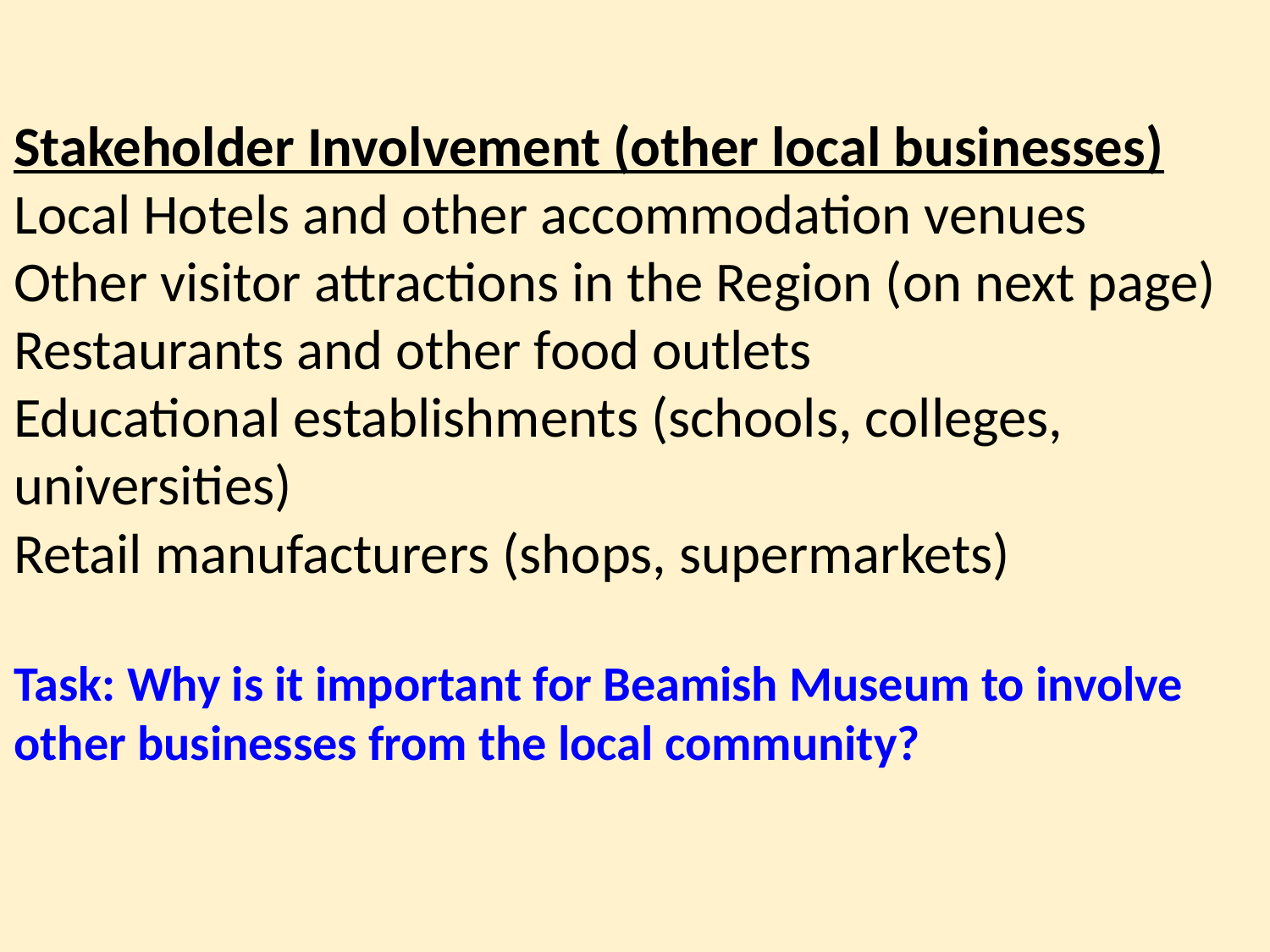

# Stakeholder Involvement (other local businesses) Local Hotels and other accommodation venues Other visitor attractions in the Region (on next page) Restaurants and other food outlets Educational establishments (schools, colleges, universities) Retail manufacturers (shops, supermarkets) Task: Why is it important for Beamish Museum to involve other businesses from the local community?